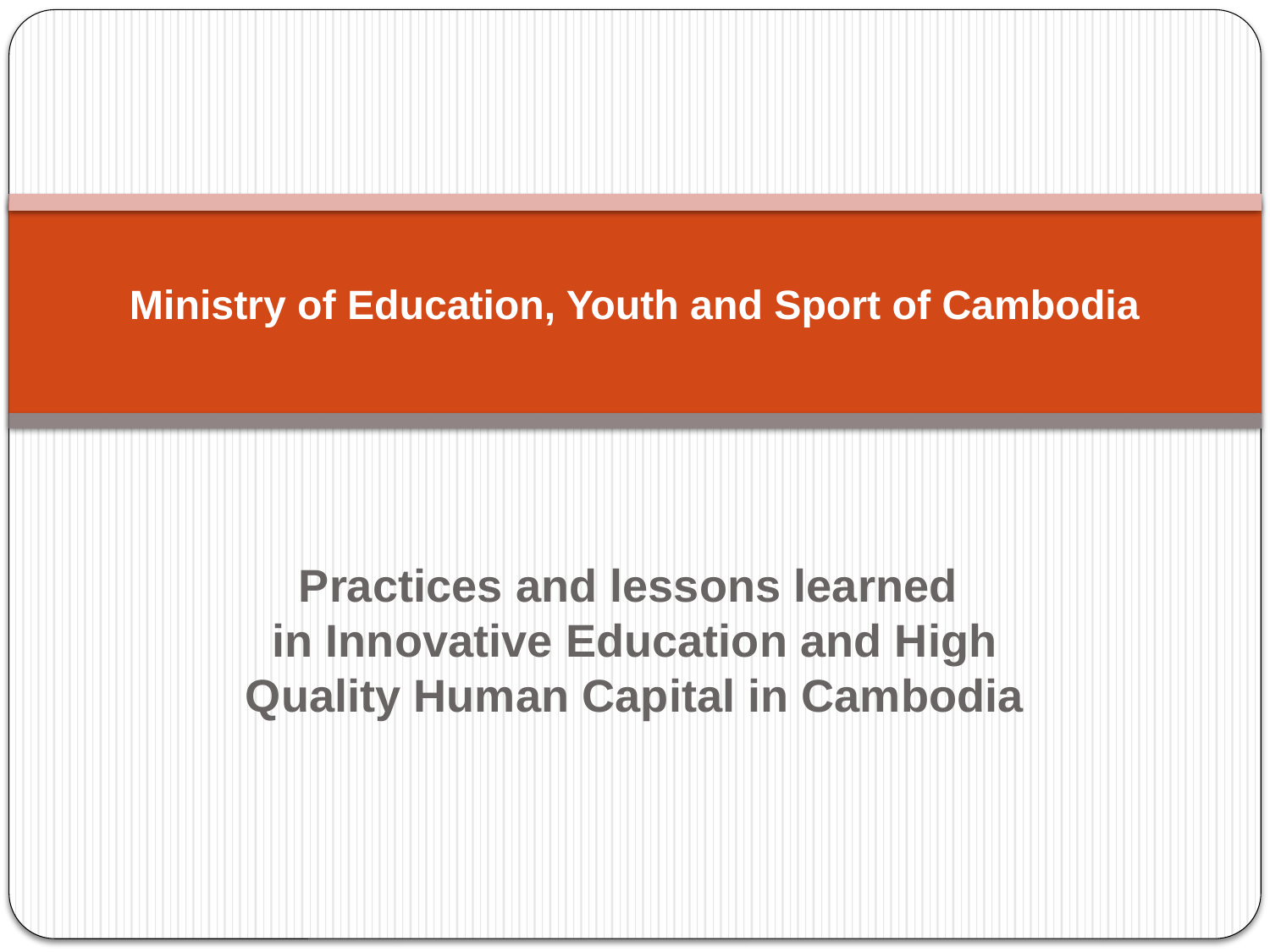

# Ministry of Education, Youth and Sport of Cambodia
Practices and lessons learned
in Innovative Education and High Quality Human Capital in Cambodia